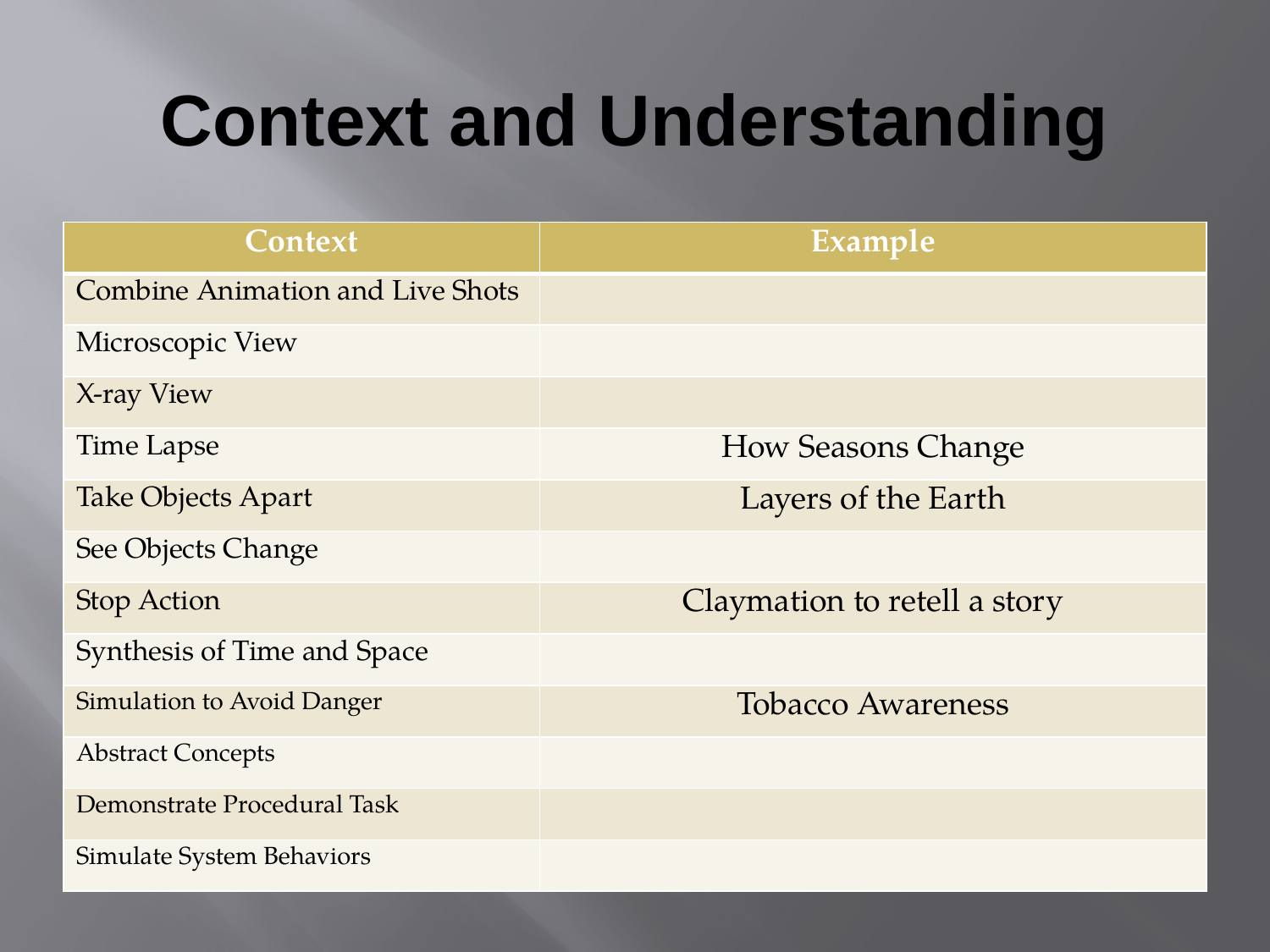

# Context and Understanding
| Context | Example |
| --- | --- |
| Combine Animation and Live Shots |  |
| Microscopic View |  |
| X-ray View |  |
| Time Lapse | How Seasons Change |
| Take Objects Apart | Layers of the Earth |
| See Objects Change |  |
| Stop Action | Claymation to retell a story |
| Synthesis of Time and Space |  |
| Simulation to Avoid Danger | Tobacco Awareness |
| Abstract Concepts |  |
| Demonstrate Procedural Task |  |
| Simulate System Behaviors |  |